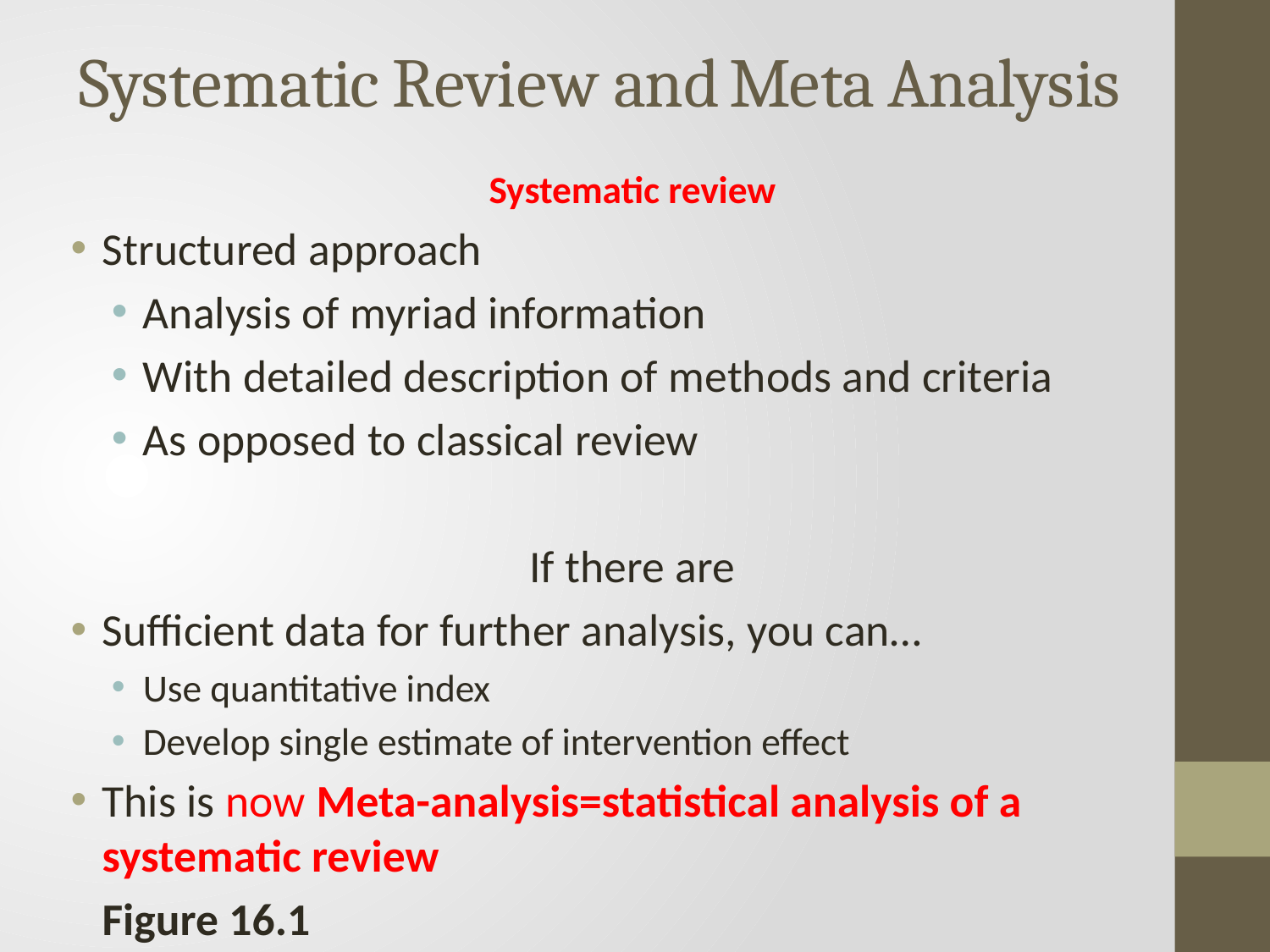

# Systematic Review and Meta Analysis
Systematic review
Structured approach
Analysis of myriad information
With detailed description of methods and criteria
As opposed to classical review

If there are
Sufficient data for further analysis, you can…
Use quantitative index
Develop single estimate of intervention effect
This is now Meta-analysis=statistical analysis of a systematic review
				Figure 16.1